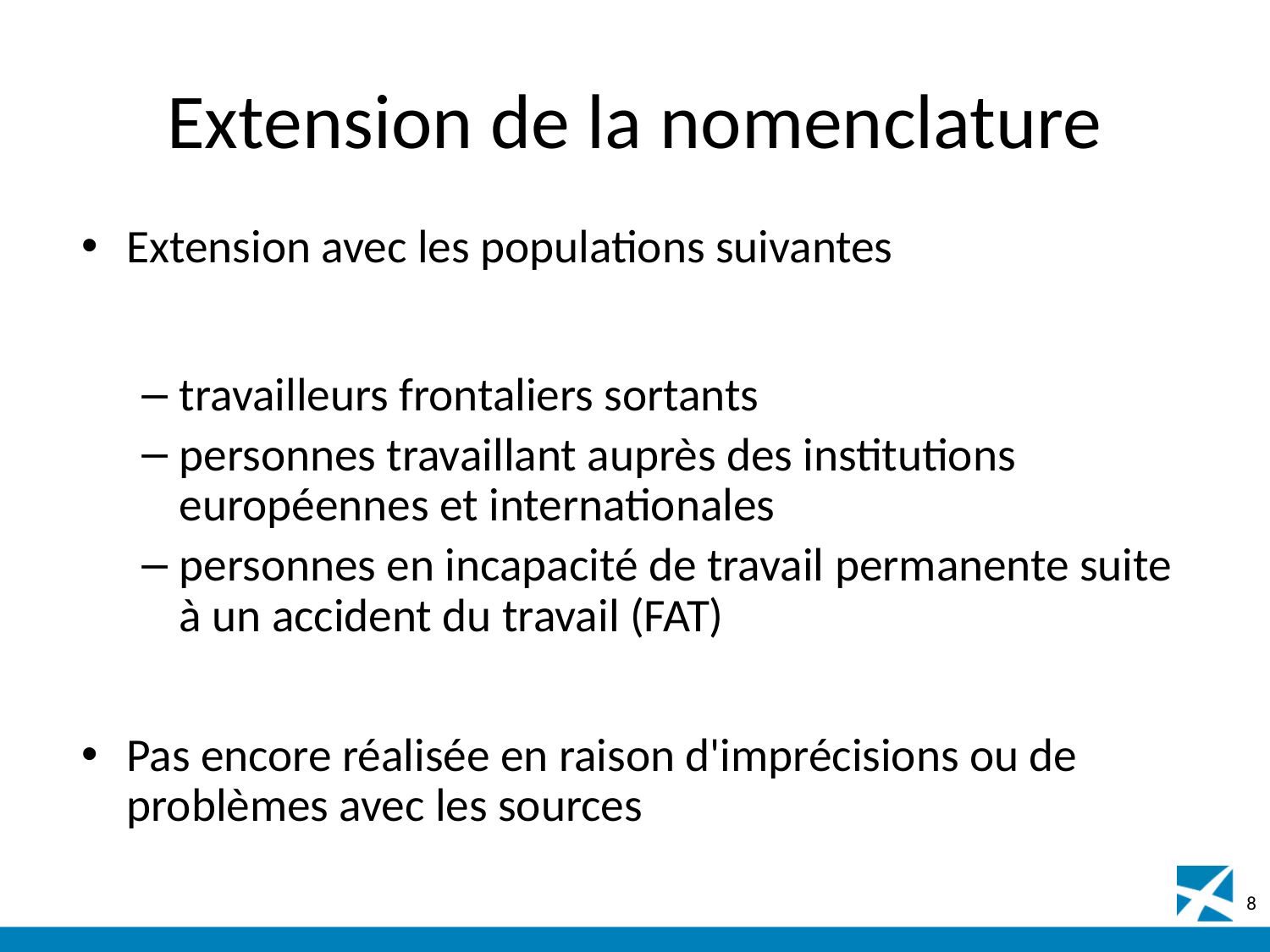

# Extension de la nomenclature
Extension avec les populations suivantes

travailleurs frontaliers sortants
personnes travaillant auprès des institutions européennes et internationales
personnes en incapacité de travail permanente suite à un accident du travail (FAT)

Pas encore réalisée en raison d'imprécisions ou de problèmes avec les sources